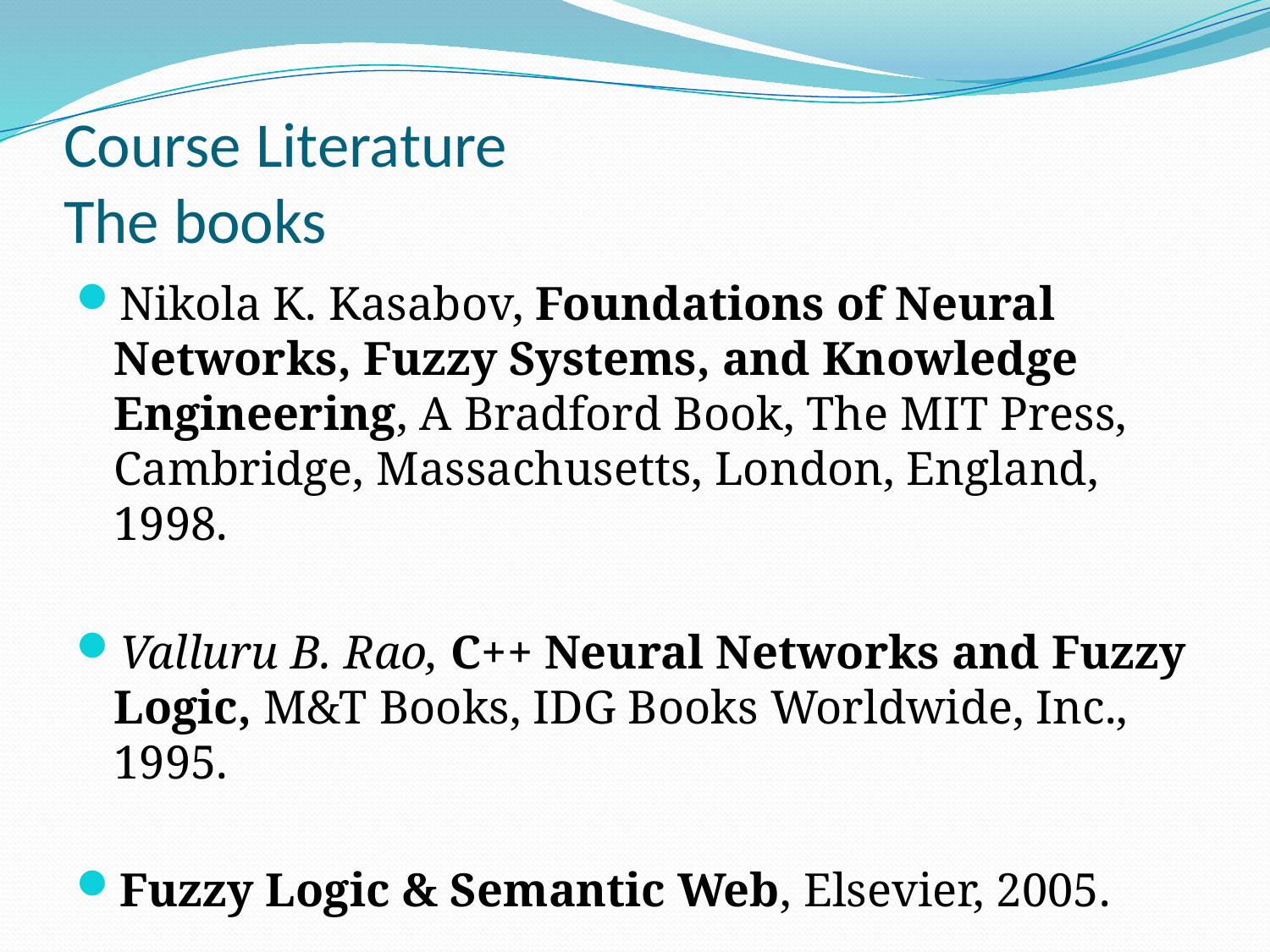

# Course Literature The books
Nikola K. Kasabov, Foundations of Neural Networks, Fuzzy Systems, and Knowledge Engineering, A Bradford Book, The MIT Press, Cambridge, Massachusetts, London, England, 1998.

Valluru B. Rao, C++ Neural Networks and Fuzzy Logic, M&T Books, IDG Books Worldwide, Inc., 1995.

Fuzzy Logic & Semantic Web, Elsevier, 2005.